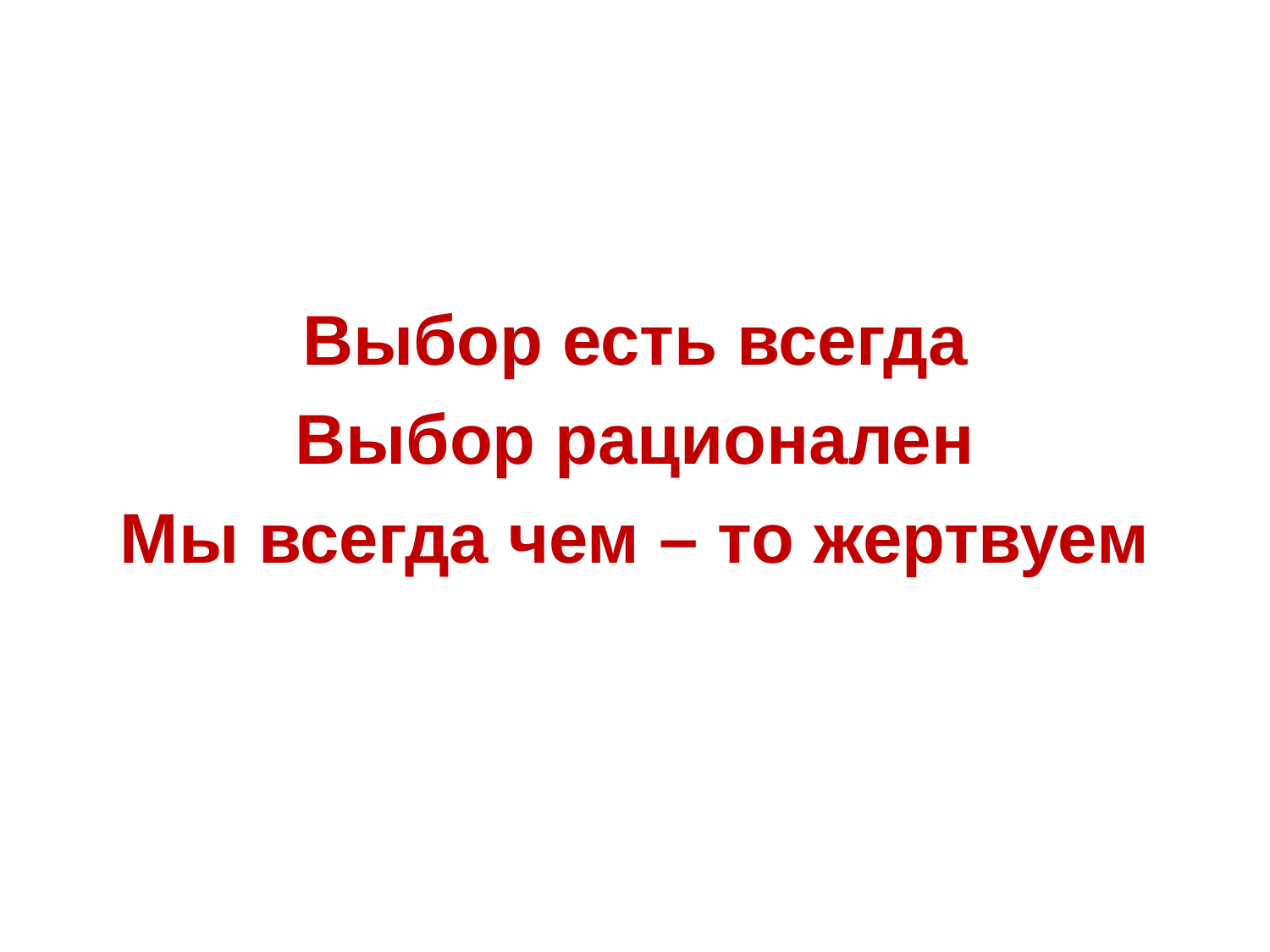

Выбор есть всегда
Выбор рационален
Мы всегда чем – то жертвуем